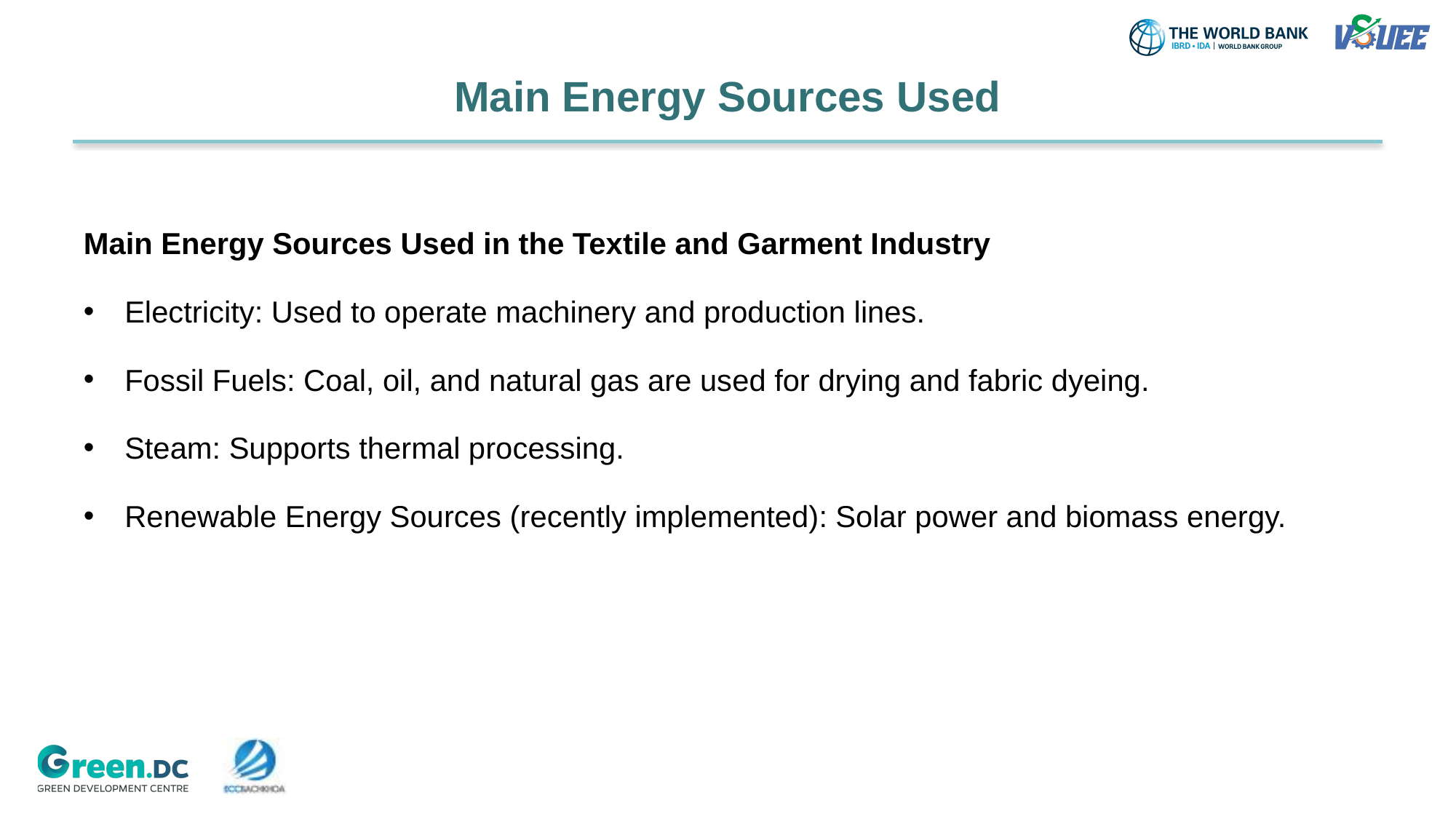

# Main Energy Sources Used
Main Energy Sources Used in the Textile and Garment Industry
Electricity: Used to operate machinery and production lines.
Fossil Fuels: Coal, oil, and natural gas are used for drying and fabric dyeing.
Steam: Supports thermal processing.
Renewable Energy Sources (recently implemented): Solar power and biomass energy.